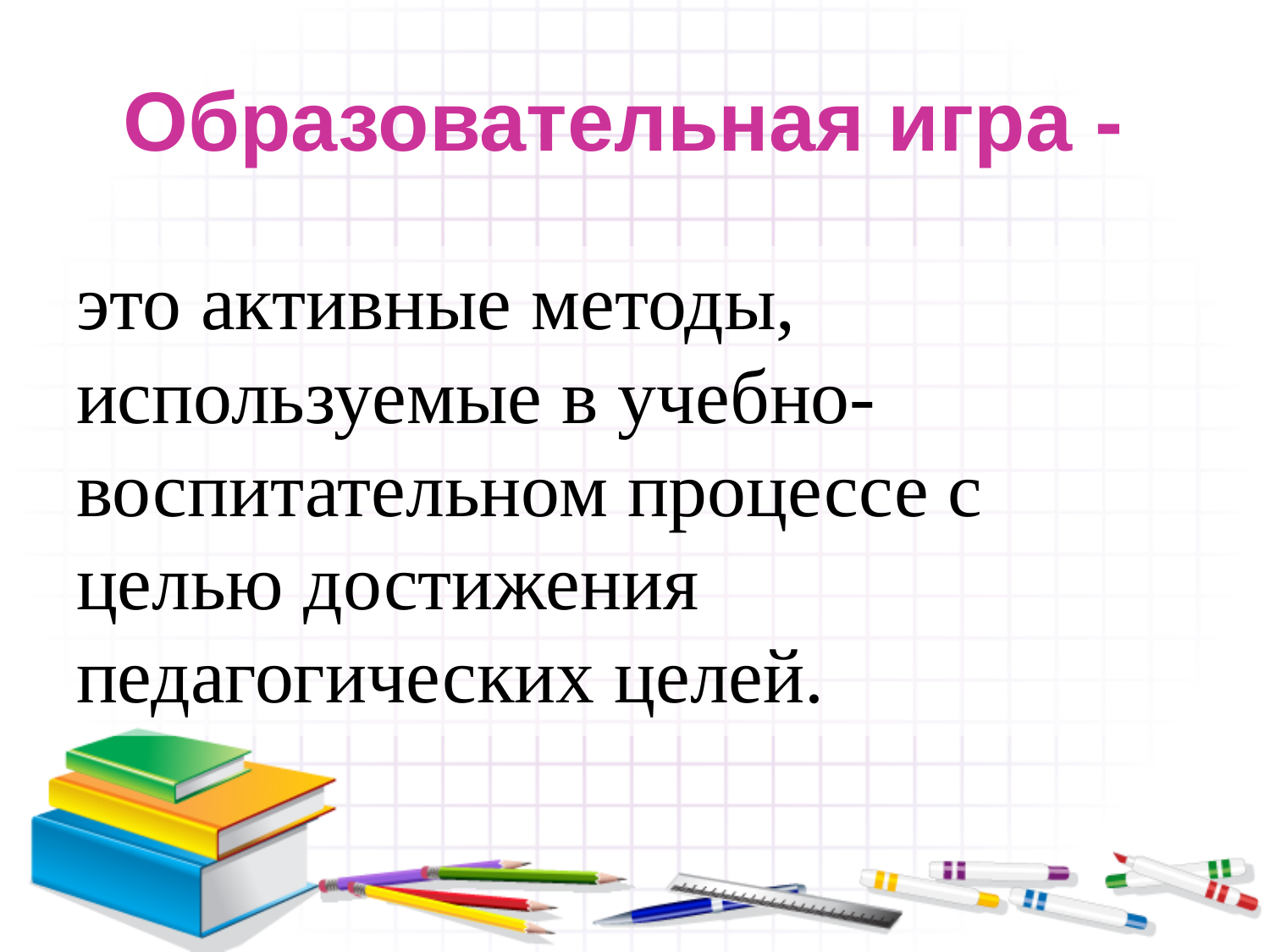

# Образовательная игра -
это активные методы, используемые в учебно-воспитательном процессе с целью достижения педагогических целей.